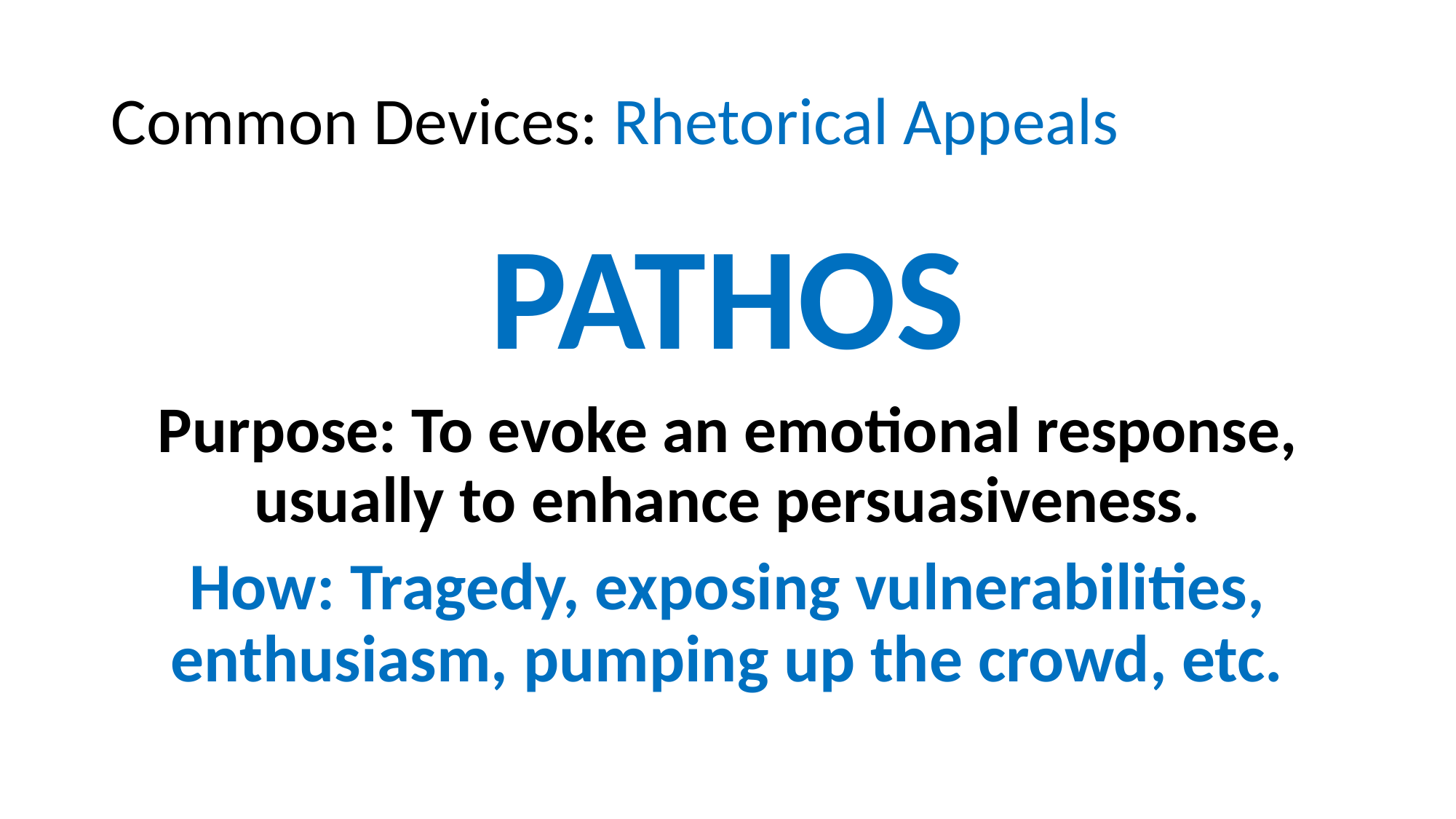

# Common Devices: Rhetorical Appeals
PATHOS
Purpose: To evoke an emotional response, usually to enhance persuasiveness.
How: Tragedy, exposing vulnerabilities, enthusiasm, pumping up the crowd, etc.